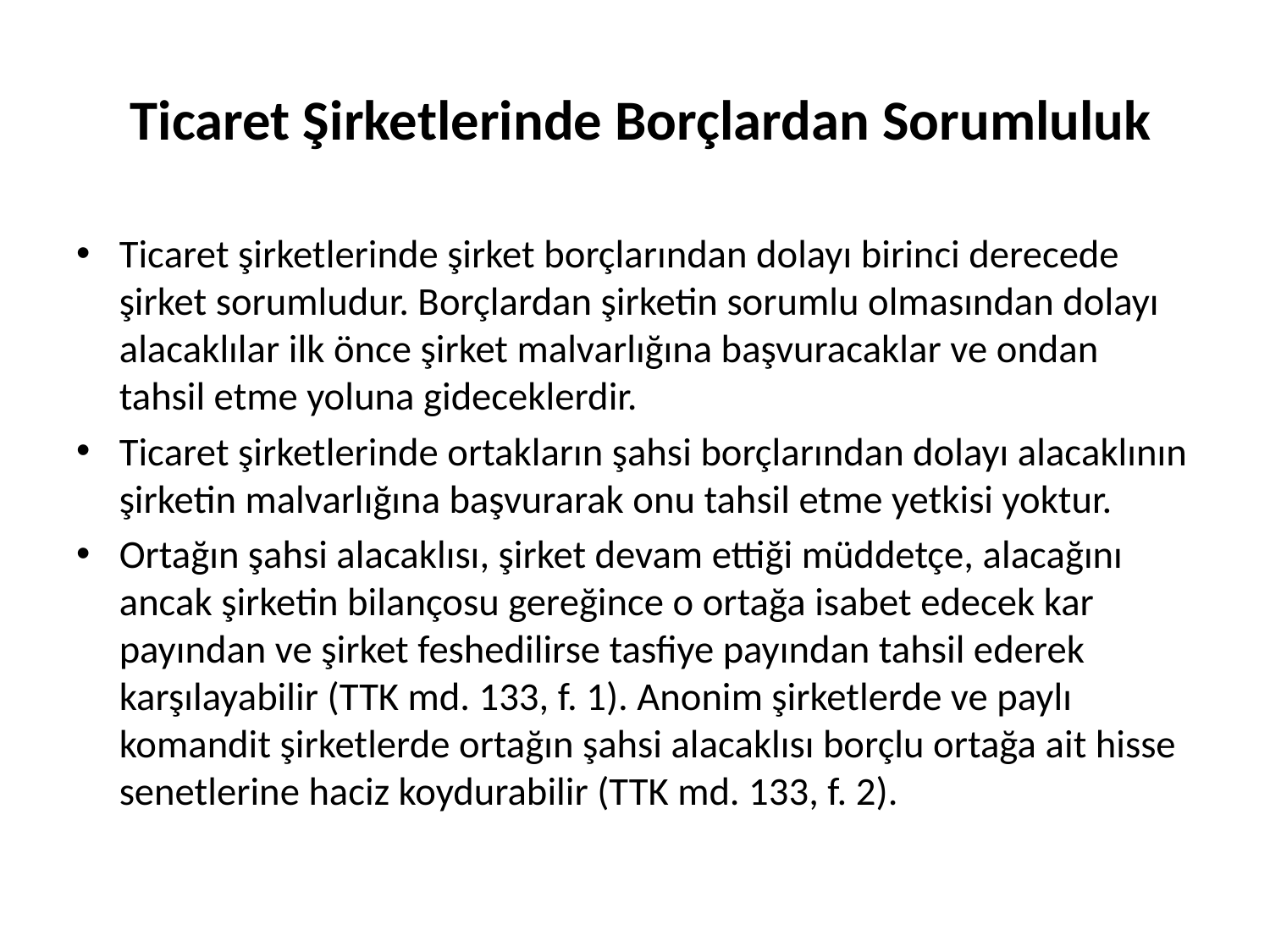

# Ticaret Şirketlerinde Borçlardan Sorumluluk
Ticaret şirketlerinde şirket borçlarından dolayı birinci derecede şirket sorumludur. Borçlardan şirketin sorumlu olmasından dolayı alacaklılar ilk önce şirket malvarlığına başvuracaklar ve ondan tahsil etme yoluna gideceklerdir.
Ticaret şirketlerinde ortakların şahsi borçlarından dolayı alacaklının şirketin malvarlığına başvurarak onu tahsil etme yetkisi yoktur.
Ortağın şahsi alacaklısı, şirket devam ettiği müddetçe, alacağını ancak şirketin bilançosu gereğince o ortağa isabet edecek kar payından ve şirket feshedilirse tasfiye payından tahsil ederek karşılayabilir (TTK md. 133, f. 1). Anonim şirketlerde ve paylı komandit şirketlerde ortağın şahsi alacaklısı borçlu ortağa ait hisse senetlerine haciz koydurabilir (TTK md. 133, f. 2).